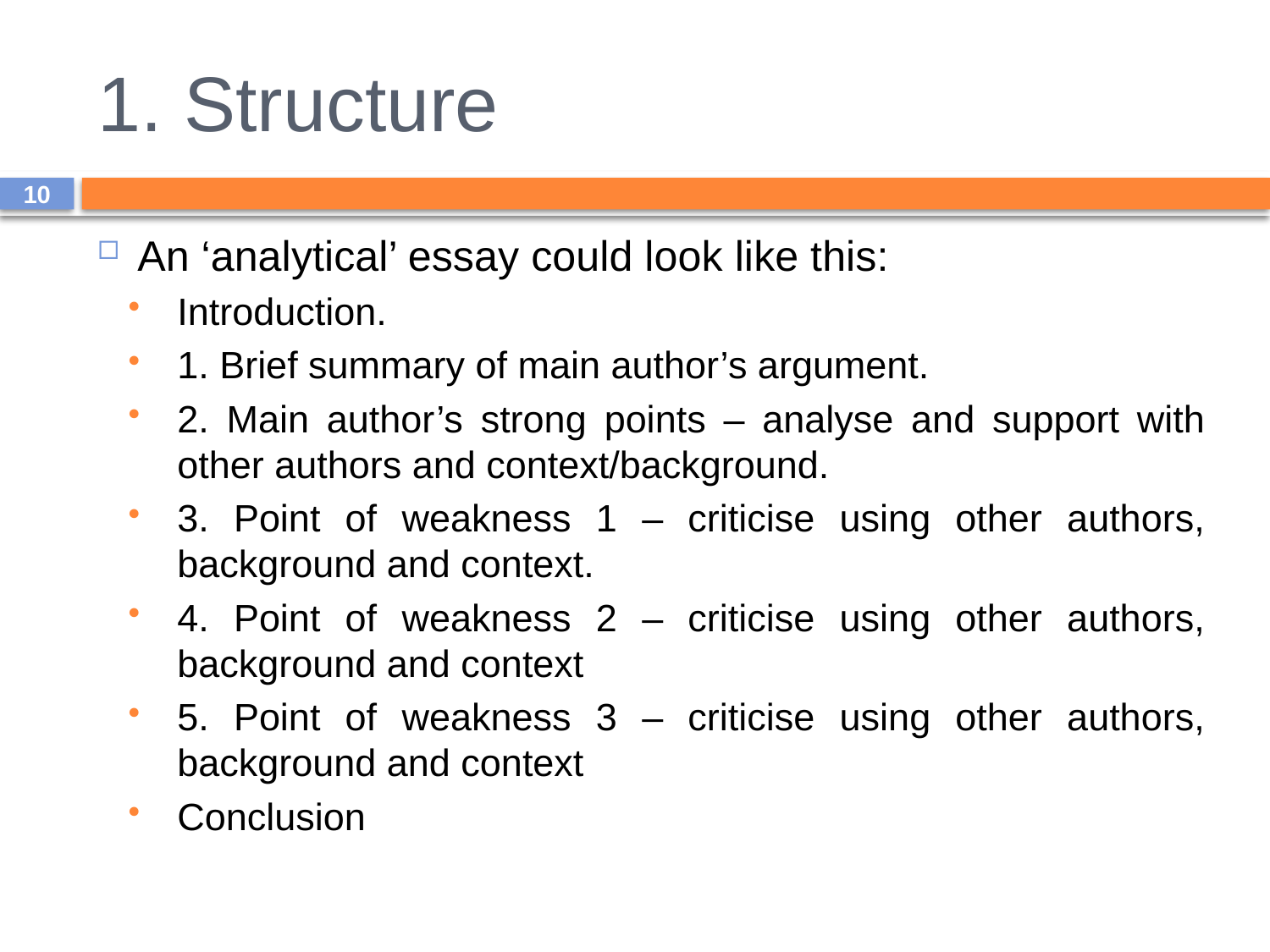

# 1. Structure
10
An ‘analytical’ essay could look like this:
Introduction.
1. Brief summary of main author’s argument.
2. Main author’s strong points – analyse and support with other authors and context/background.
3. Point of weakness 1 – criticise using other authors, background and context.
4. Point of weakness 2 – criticise using other authors, background and context
5. Point of weakness 3 – criticise using other authors, background and context
Conclusion